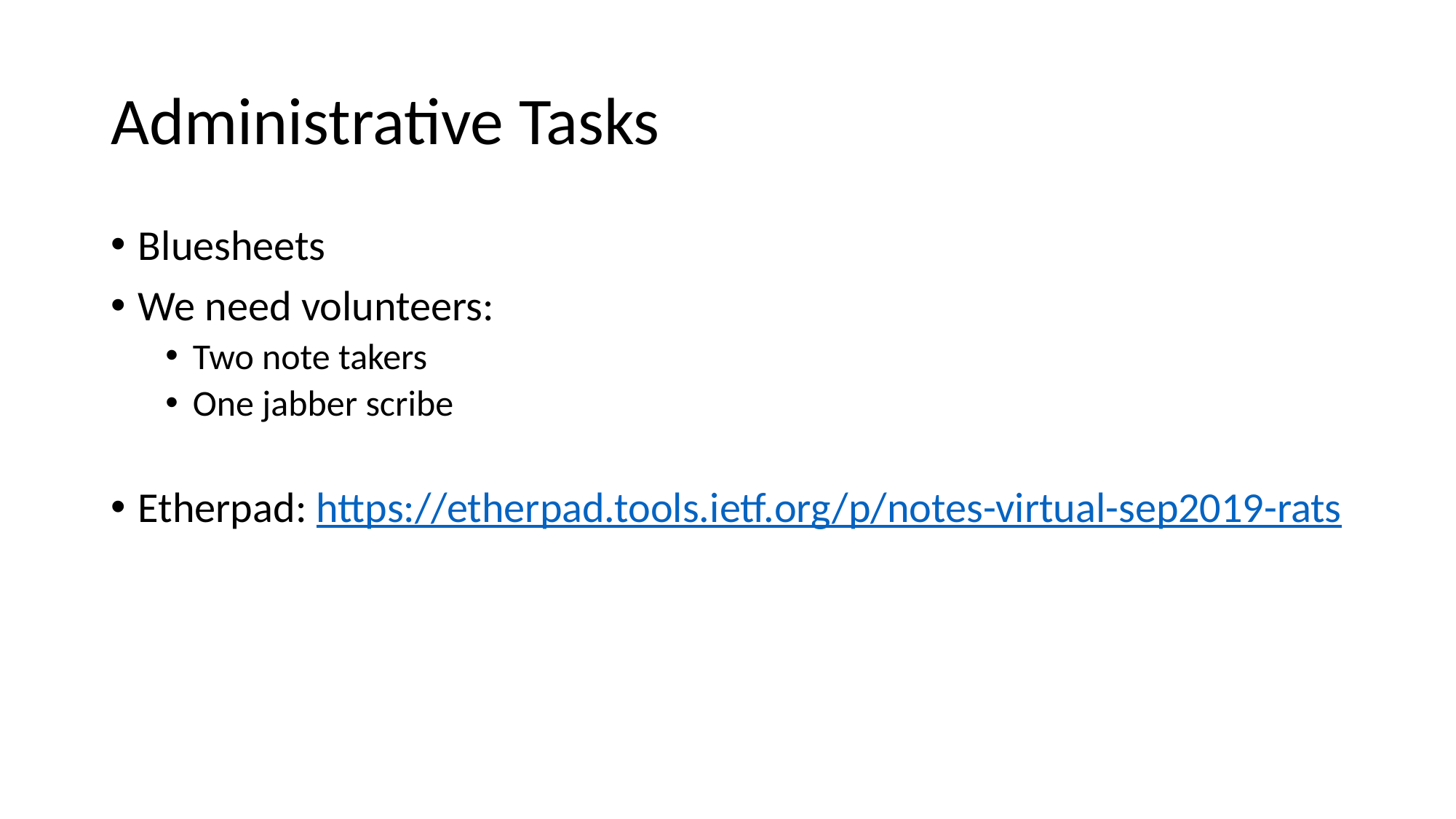

# Administrative Tasks
Bluesheets
We need volunteers:
Two note takers
One jabber scribe

Etherpad: https://etherpad.tools.ietf.org/p/notes-virtual-sep2019-rats